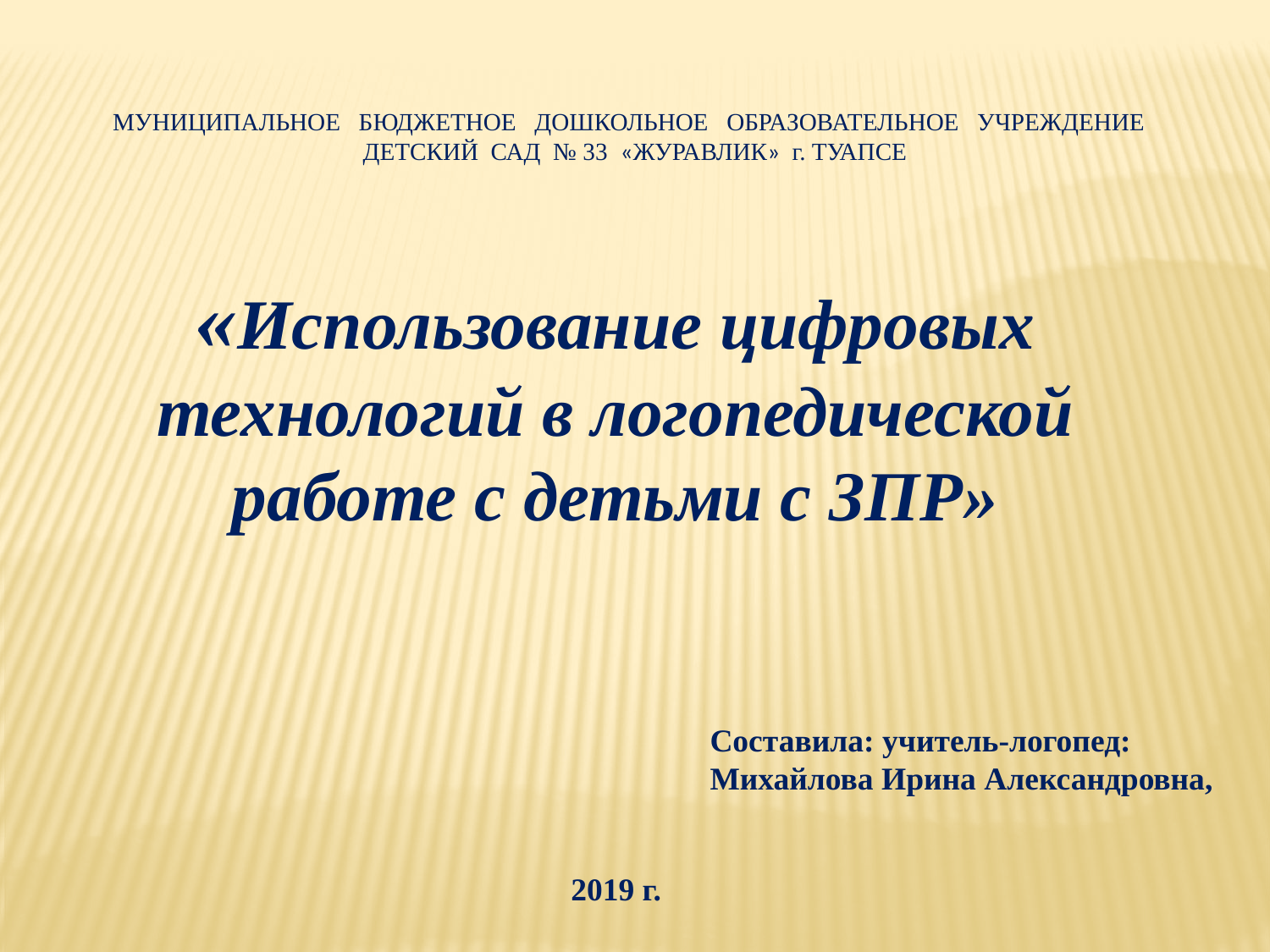

МУНИЦИПАЛЬНОЕ   БЮДЖЕТНОЕ   ДОШКОЛЬНОЕ   ОБРАЗОВАТЕЛЬНОЕ   УЧРЕЖДЕНИЕ
ДЕТСКИЙ  САД  № 33  «ЖУРАВЛИК»  г. ТУАПСЕ
«Использование цифровых технологий в логопедической работе с детьми с ЗПР»
Составила: учитель-логопед:
Михайлова Ирина Александровна,

         2019 г.